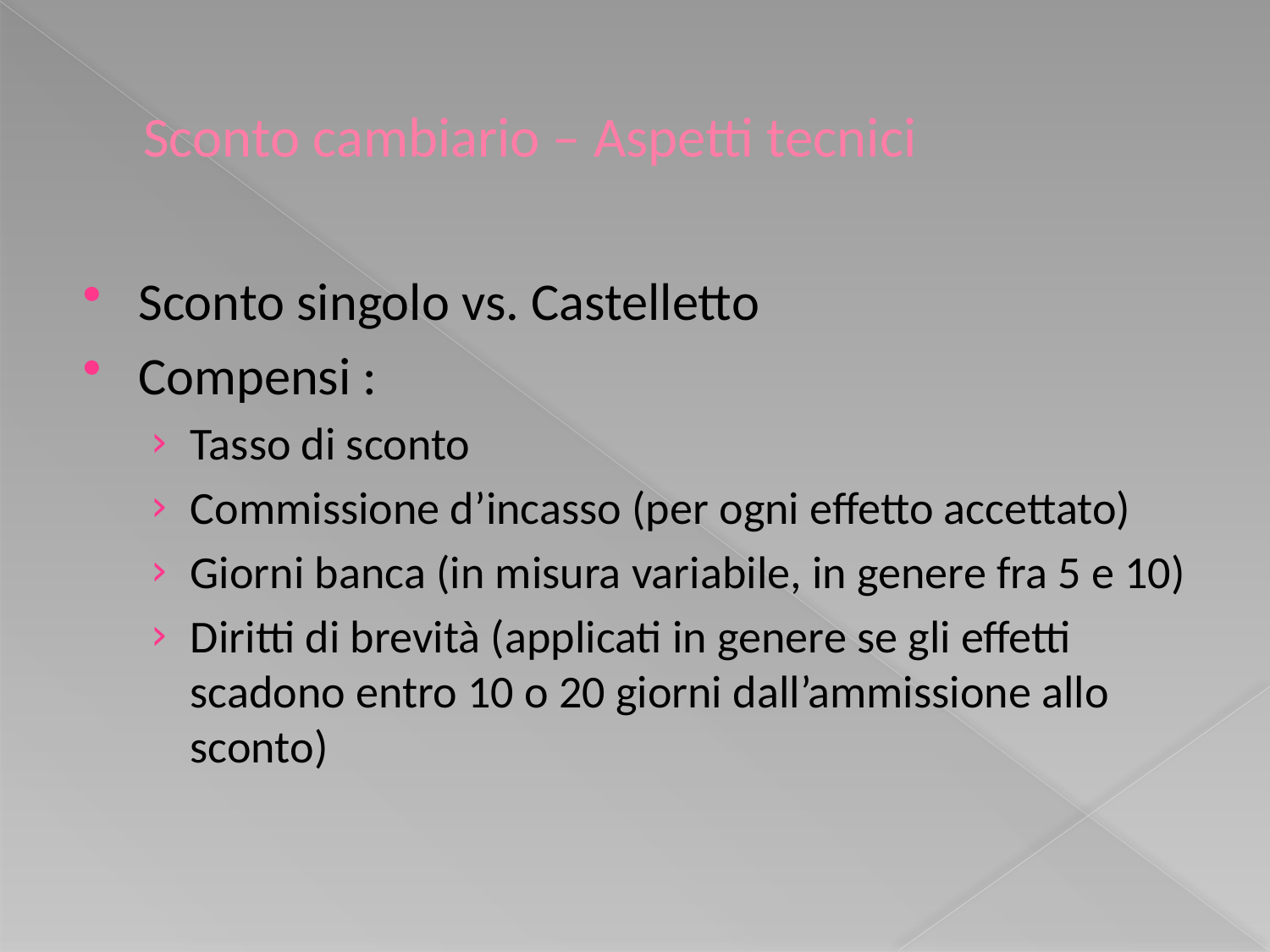

# Sconto cambiario – Aspetti tecnici
Sconto singolo vs. Castelletto
Compensi :
Tasso di sconto
Commissione d’incasso (per ogni effetto accettato)
Giorni banca (in misura variabile, in genere fra 5 e 10)
Diritti di brevità (applicati in genere se gli effetti scadono entro 10 o 20 giorni dall’ammissione allo sconto)